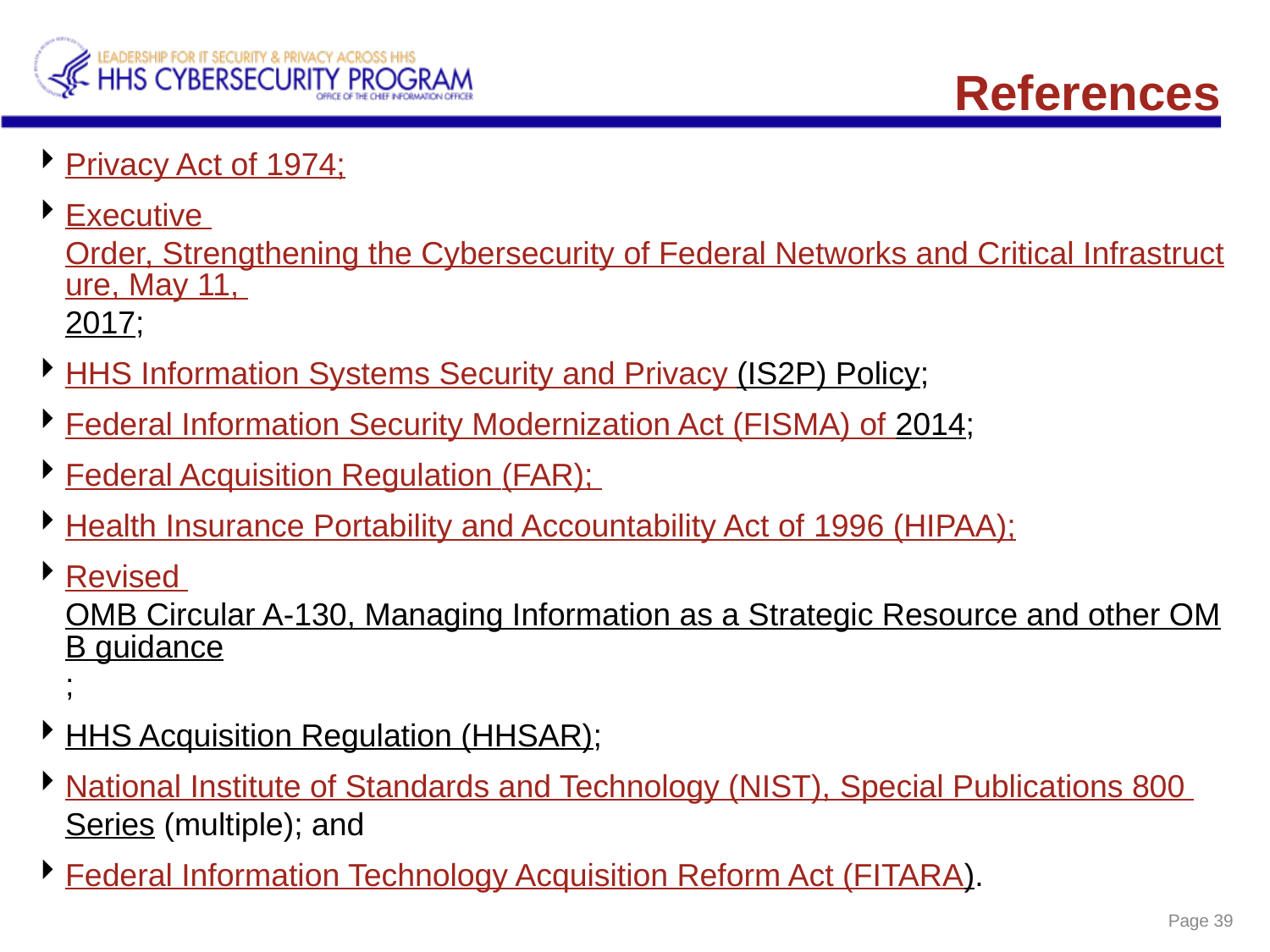

# References
Privacy Act of 1974;
Executive Order, Strengthening the Cybersecurity of Federal Networks and Critical Infrastructure, May 11, 2017;
HHS Information Systems Security and Privacy (IS2P) Policy;
Federal Information Security Modernization Act (FISMA) of 2014;
Federal Acquisition Regulation (FAR);
Health Insurance Portability and Accountability Act of 1996 (HIPAA);
Revised OMB Circular A-130, Managing Information as a Strategic Resource and other OMB guidance;
HHS Acquisition Regulation (HHSAR);
National Institute of Standards and Technology (NIST), Special Publications 800 Series (multiple); and
Federal Information Technology Acquisition Reform Act (FITARA).
Page 39